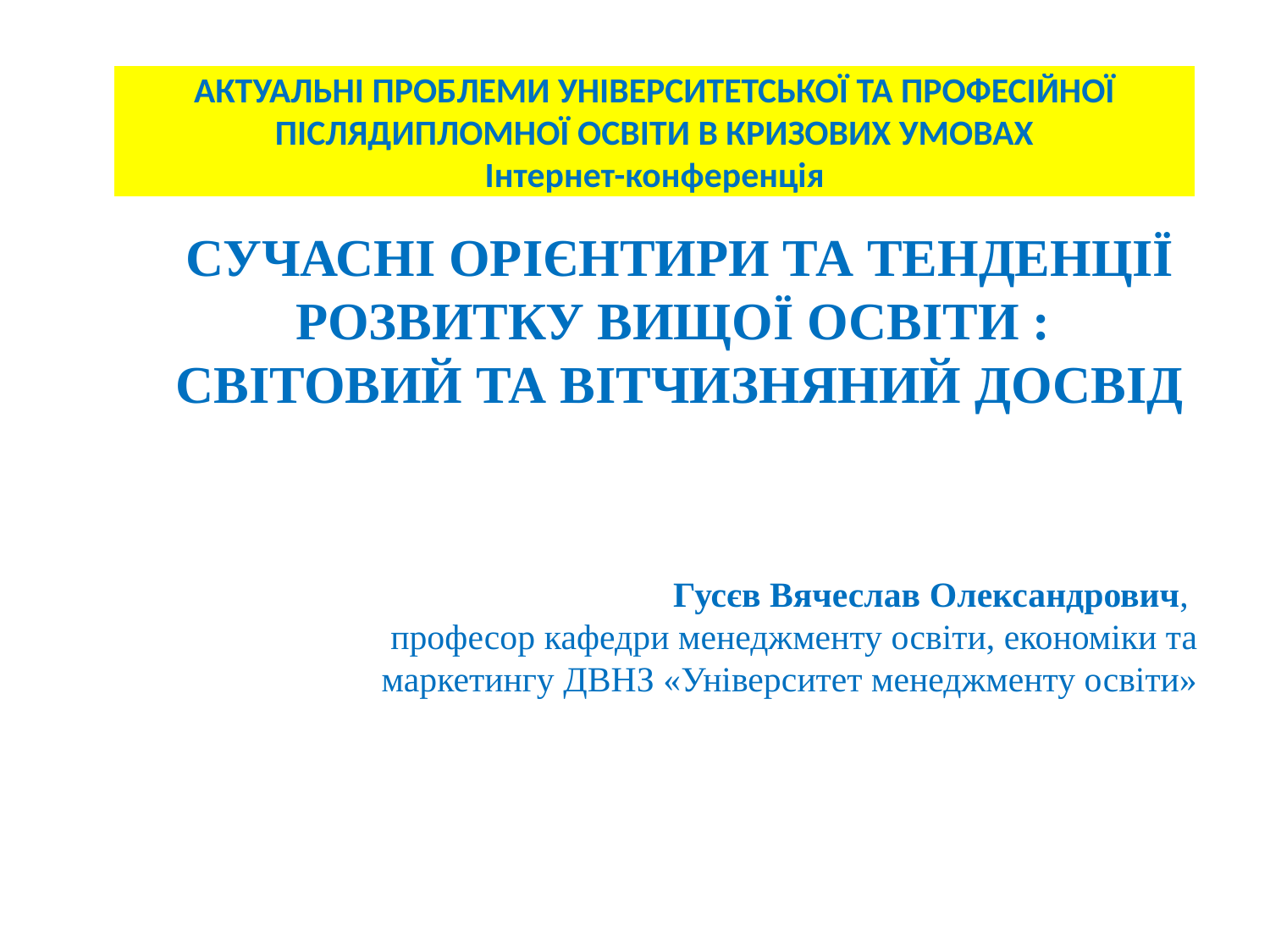

# АКТУАЛЬНІ ПРОБЛЕМИ УНІВЕРСИТЕТСЬКОЇ ТА ПРОФЕСІЙНОЇ ПІСЛЯДИПЛОМНОЇ ОСВІТИ В КРИЗОВИХ УМОВАХ Інтернет-конференція
СУЧАСНІ ОРІЄНТИРИ ТА ТЕНДЕНЦІЇ РОЗВИТКУ ВИЩОЇ ОСВІТИ :
СВІТОВИЙ ТА ВІТЧИЗНЯНИЙ ДОСВІД
Гусєв Вячеслав Олександрович,
професор кафедри менеджменту освіти, економіки та маркетингу ДВНЗ «Університет менеджменту освіти»